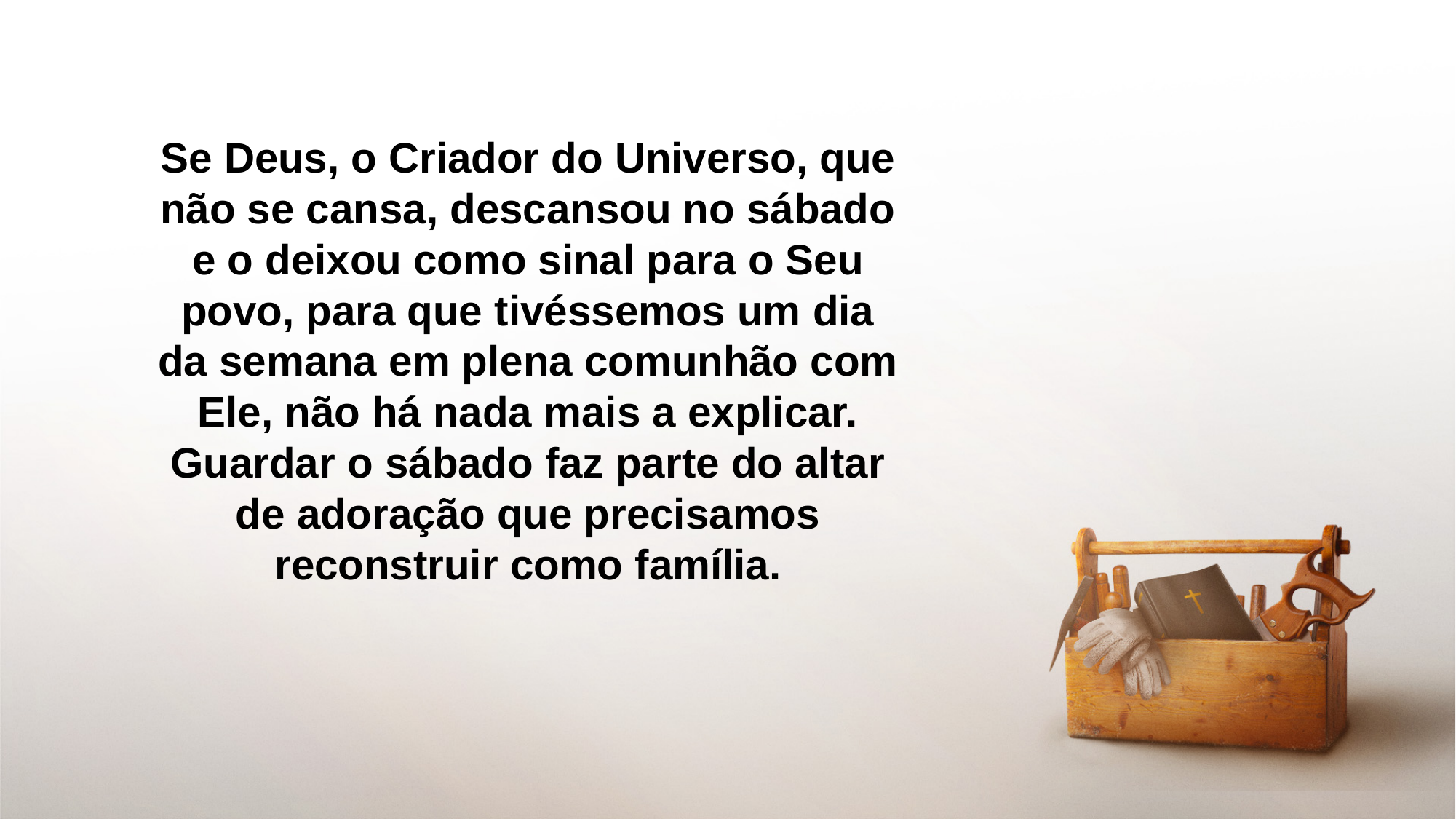

Se Deus, o Criador do Universo, que não se cansa, descansou no sábado e o deixou como sinal para o Seu povo, para que tivéssemos um dia da semana em plena comunhão com Ele, não há nada mais a explicar.
Guardar o sábado faz parte do altar de adoração que precisamos reconstruir como família.